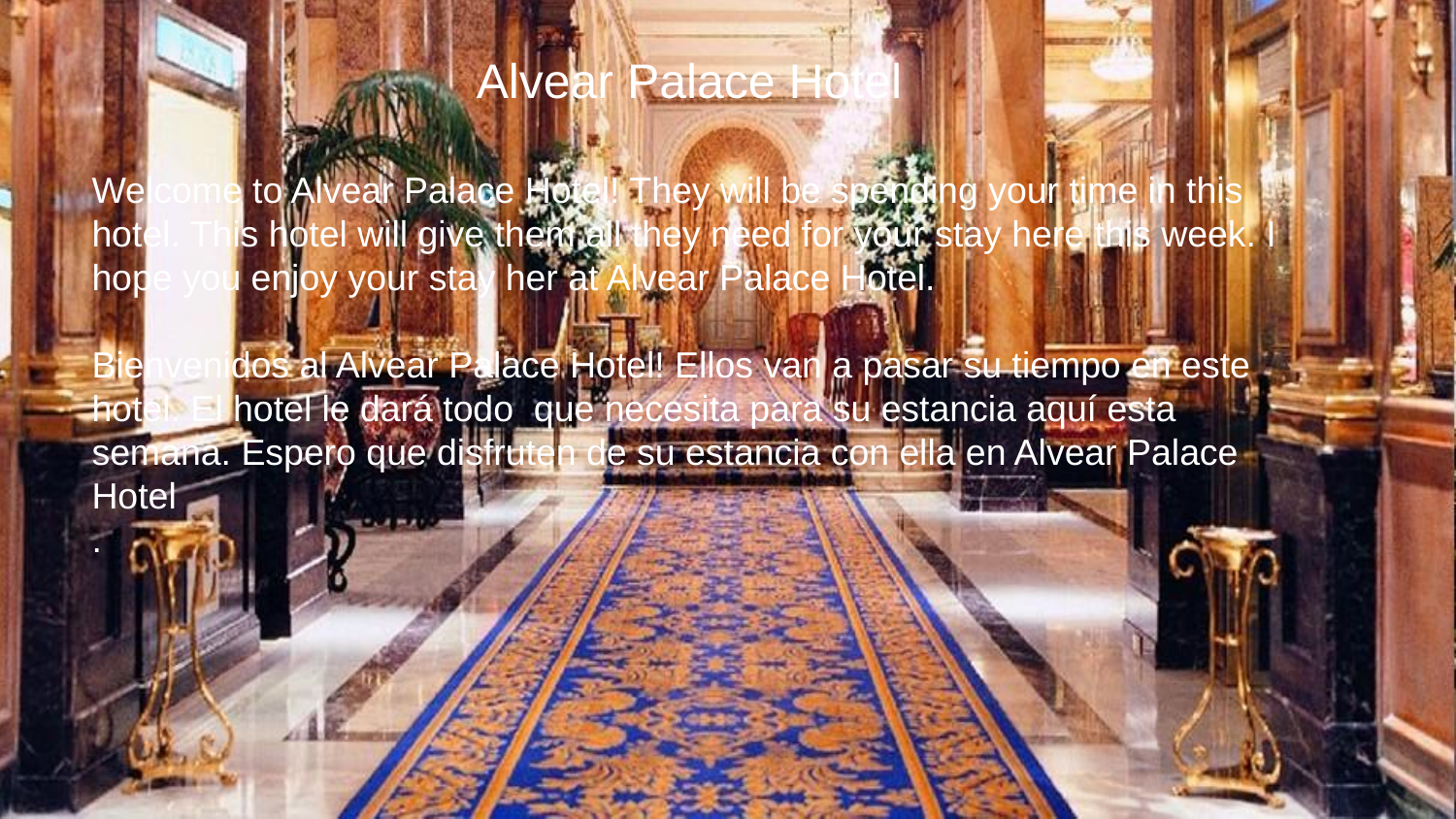

Alvear Palace Hotel

Welcome to Alvear Palace Hotel! They will be spending your time in this hotel. This hotel will give them all they need for your stay here this week. I hope you enjoy your stay her at Alvear Palace Hotel.

Bienvenidos al Alvear Palace Hotel! Ellos van a pasar su tiempo en este hotel. El hotel le dará todo  que necesita para su estancia aquí esta semana. Espero que disfruten de su estancia con ella en Alvear Palace Hotel
.

#